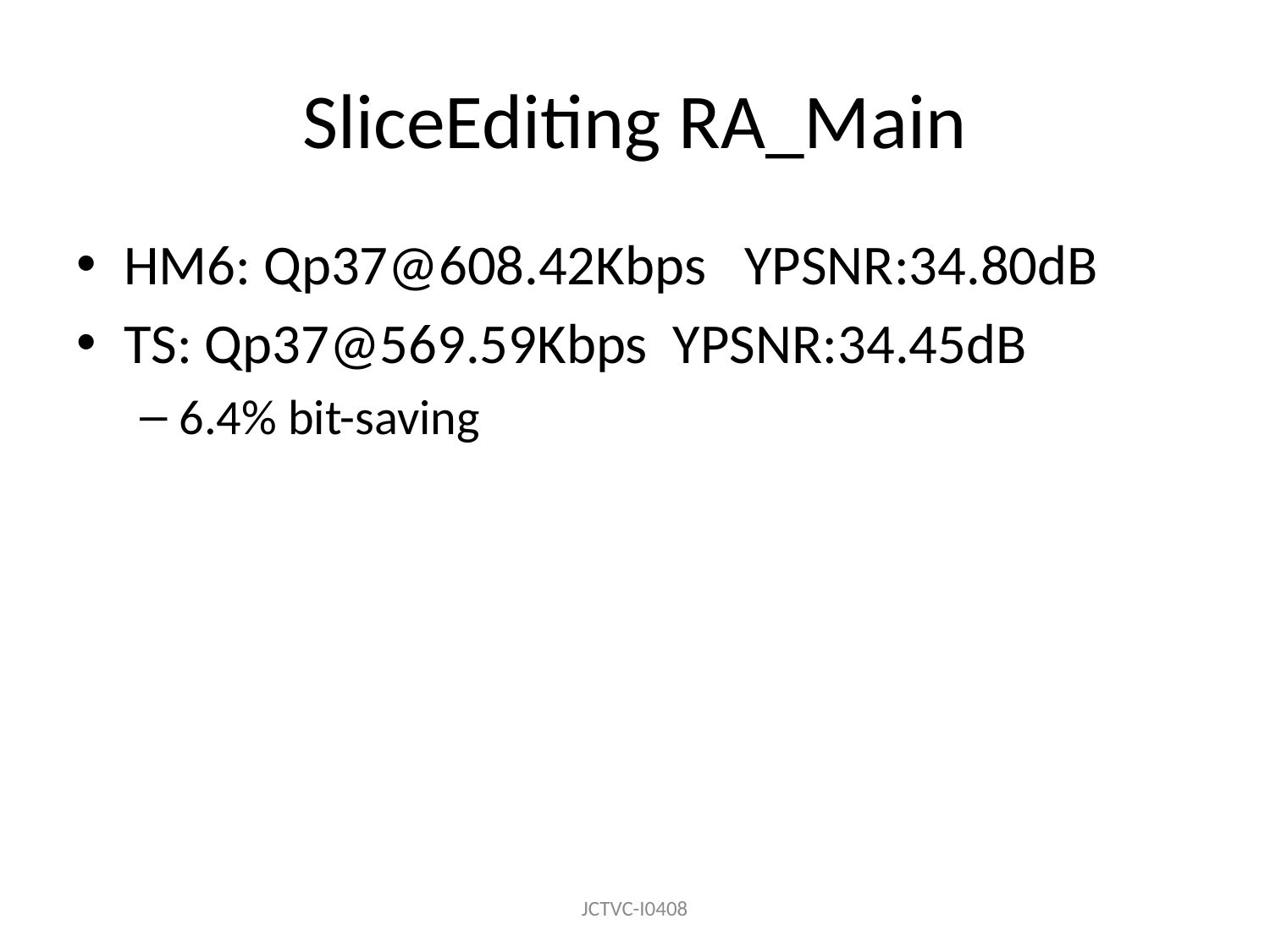

# SliceEditing RA_Main
HM6: Qp37@608.42Kbps   YPSNR:34.80dB
TS: Qp37@569.59Kbps  YPSNR:34.45dB
6.4% bit-saving
JCTVC-I0408